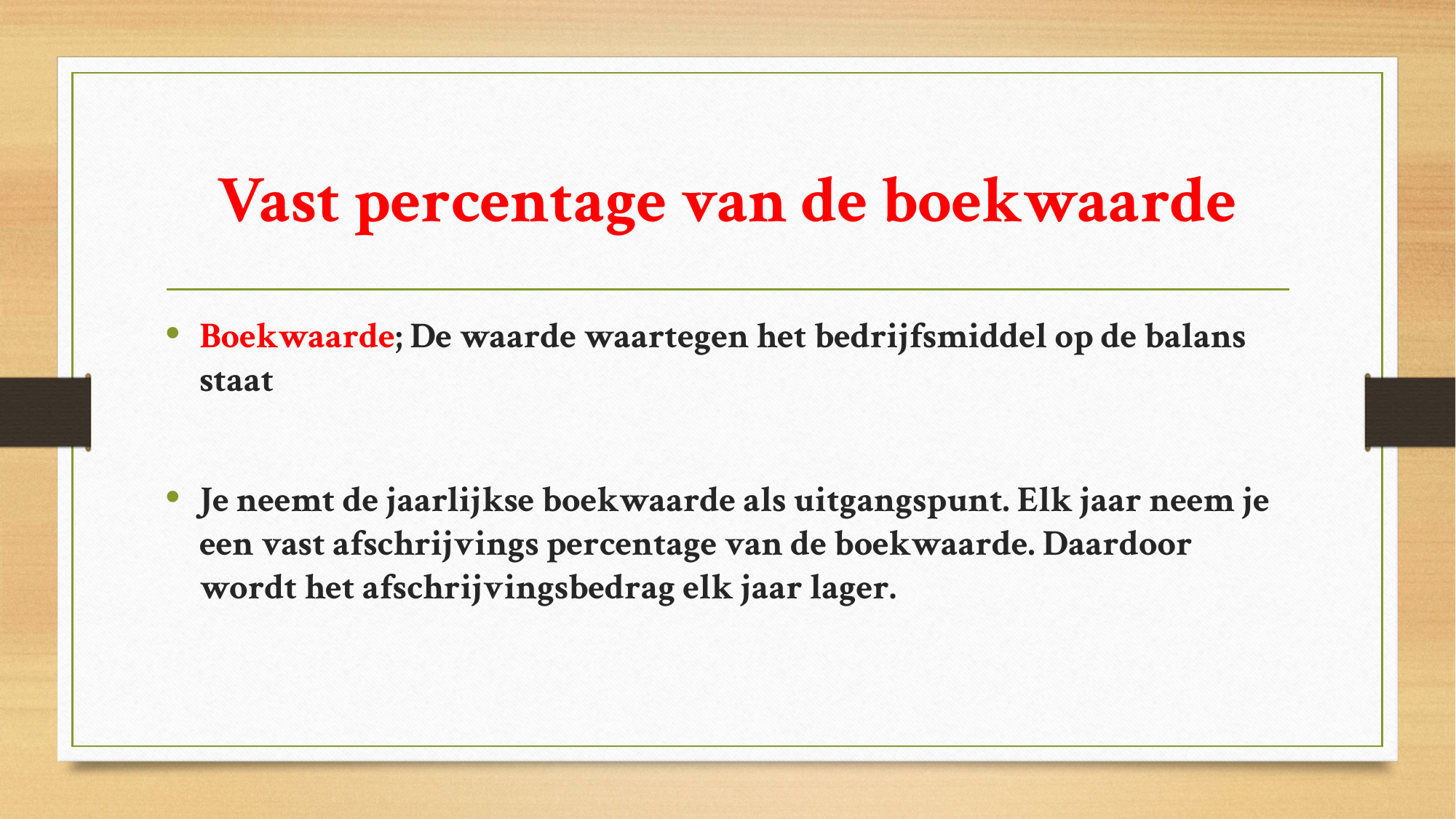

# Vast percentage van de boekwaarde
Boekwaarde; De waarde waartegen het bedrijfsmiddel op de balans staat

Je neemt de jaarlijkse boekwaarde als uitgangspunt. Elk jaar neem je een vast afschrijvings percentage van de boekwaarde. Daardoor wordt het afschrijvingsbedrag elk jaar lager.